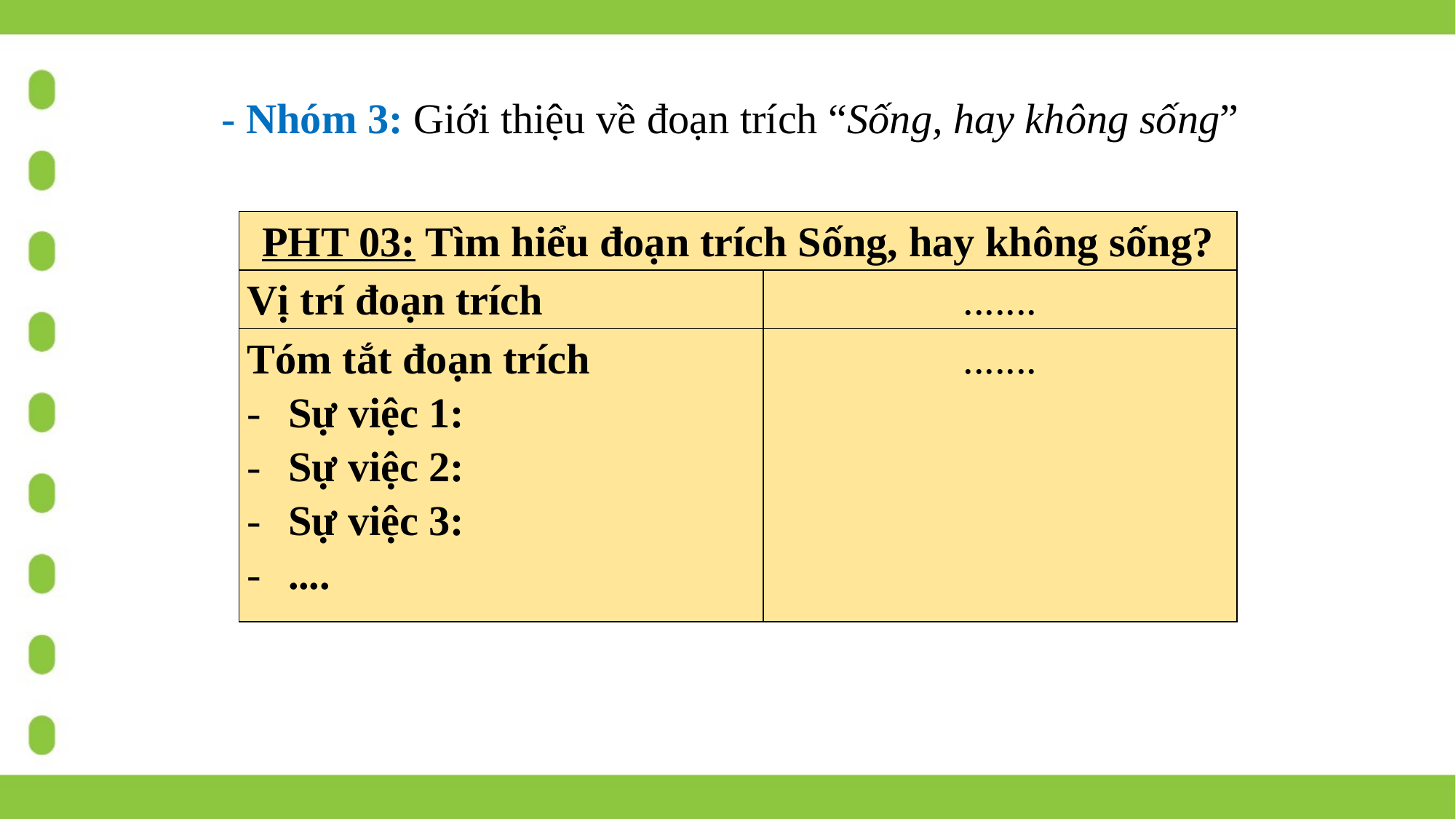

- Nhóm 3: Giới thiệu về đoạn trích “Sống, hay không sống”
| PHT 03: Tìm hiểu đoạn trích Sống, hay không sống? |  |
| --- | --- |
| Vị trí đoạn trích | ....... |
| Tóm tắt đoạn trích Sự việc 1: Sự việc 2: Sự việc 3: .... | ....... |